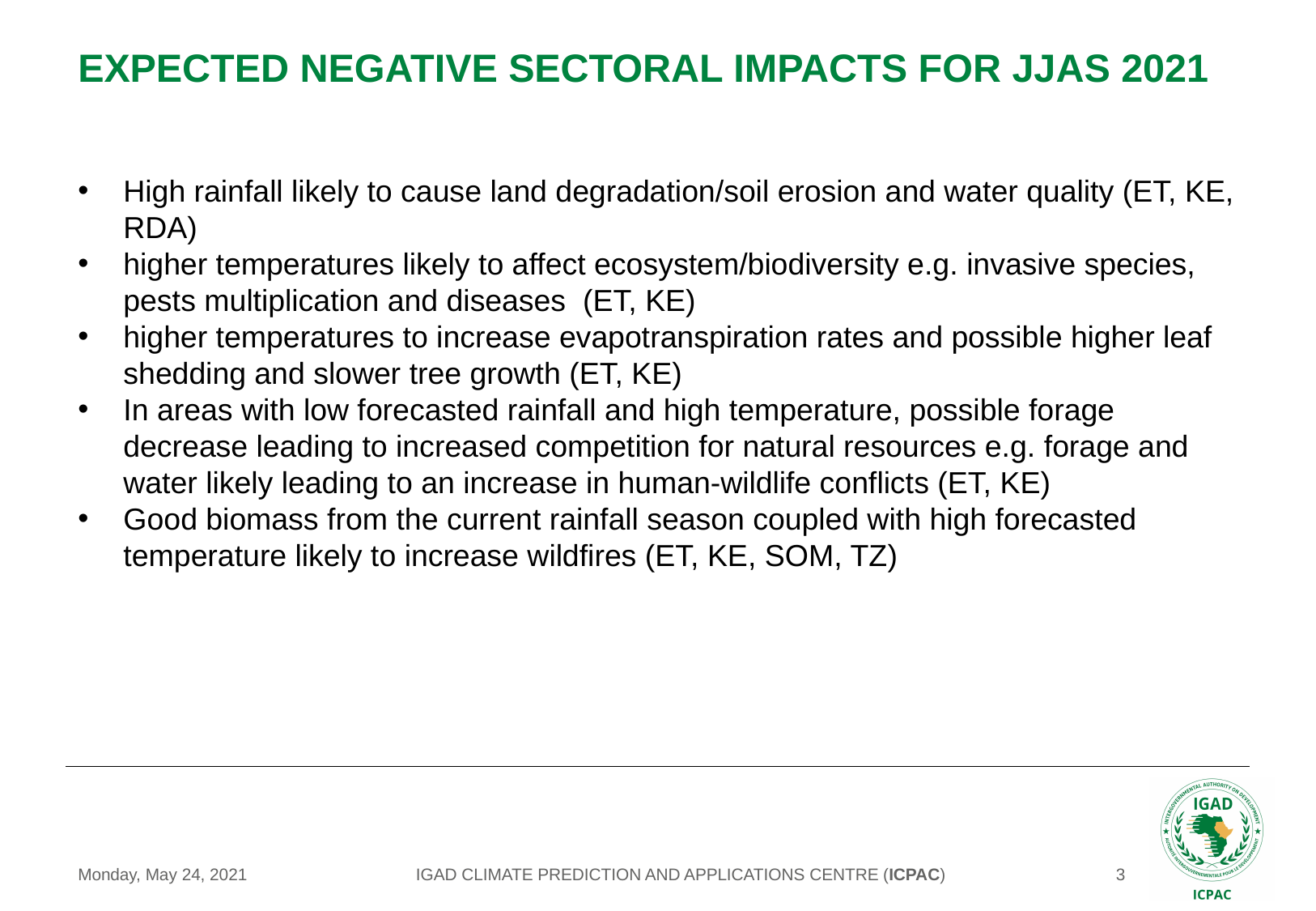

# EXPECTED NEGATIVE SECTORAL IMPACTS FOR JJAS 2021
High rainfall likely to cause land degradation/soil erosion and water quality (ET, KE, RDA)
higher temperatures likely to affect ecosystem/biodiversity e.g. invasive species, pests multiplication and diseases  (ET, KE)
higher temperatures to increase evapotranspiration rates and possible higher leaf shedding and slower tree growth (ET, KE)
In areas with low forecasted rainfall and high temperature, possible forage decrease leading to increased competition for natural resources e.g. forage and water likely leading to an increase in human-wildlife conflicts (ET, KE)
Good biomass from the current rainfall season coupled with high forecasted temperature likely to increase wildfires (ET, KE, SOM, TZ)
IGAD CLIMATE PREDICTION AND APPLICATIONS CENTRE (ICPAC)
Monday, May 24, 2021
3